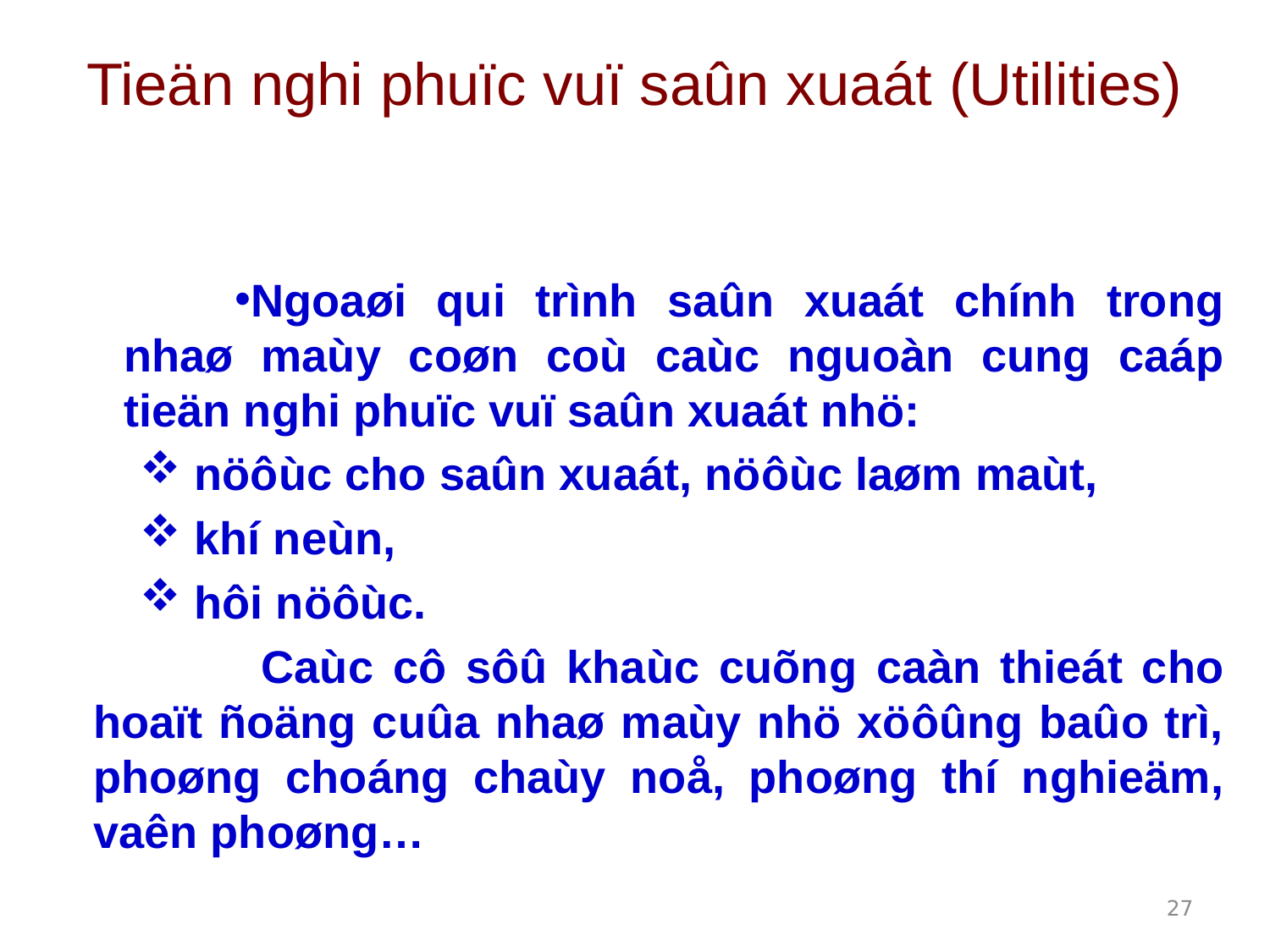

# Tieän nghi phuïc vuï saûn xuaát (Utilities)
Ngoaøi qui trình saûn xuaát chính trong nhaø maùy coøn coù caùc nguoàn cung caáp tieän nghi phuïc vuï saûn xuaát nhö:
 nöôùc cho saûn xuaát, nöôùc laøm maùt,
 khí neùn,
 hôi nöôùc.
   Caùc cô sôû khaùc cuõng caàn thieát cho hoaït ñoäng cuûa nhaø maùy nhö xöôûng baûo trì, phoøng choáng chaùy noå, phoøng thí nghieäm, vaên phoøng…

27